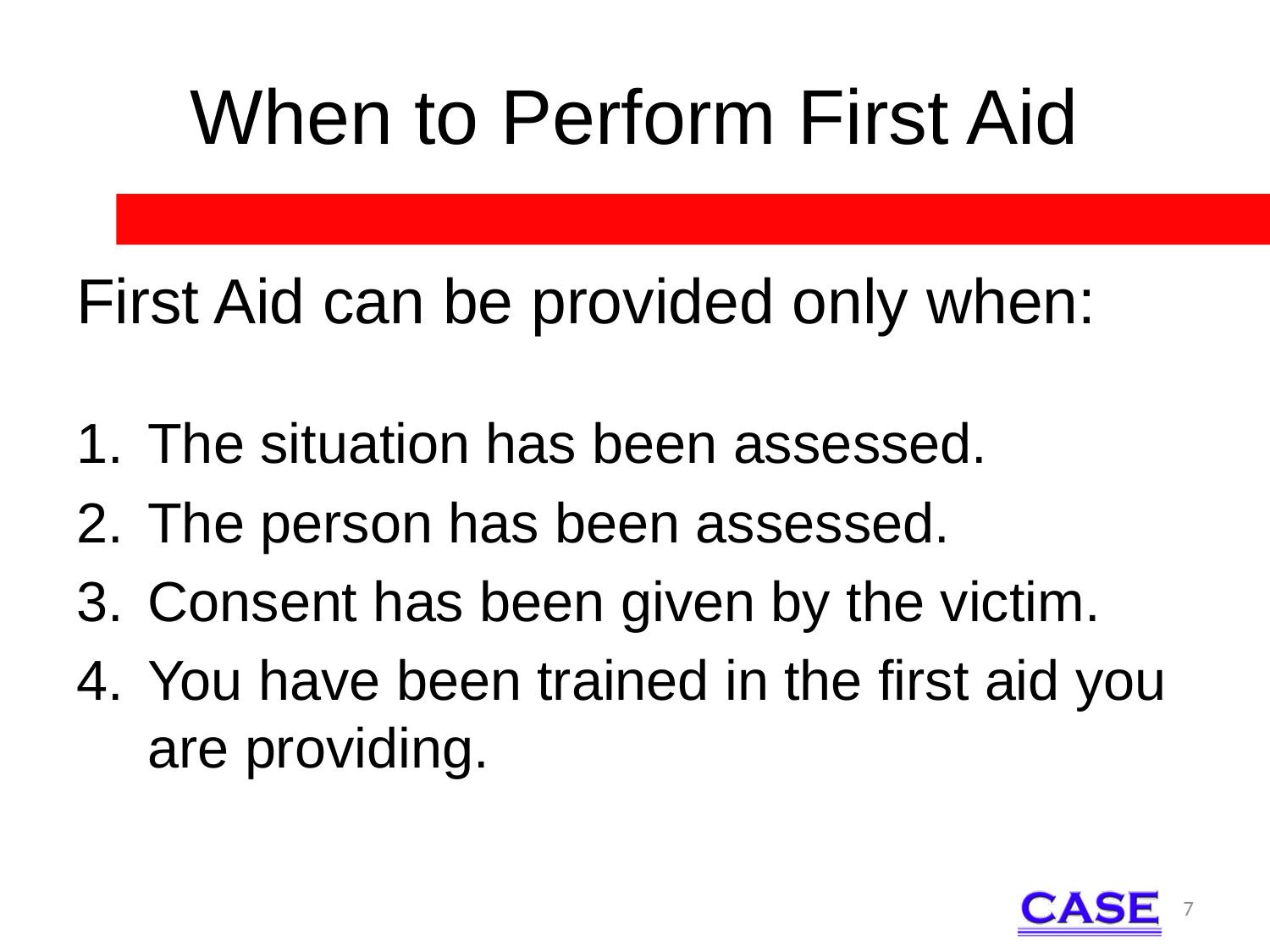

# When to Perform First Aid
First Aid can be provided only when:

The situation has been assessed.
The person has been assessed.
Consent has been given by the victim.
You have been trained in the first aid you are providing.
7